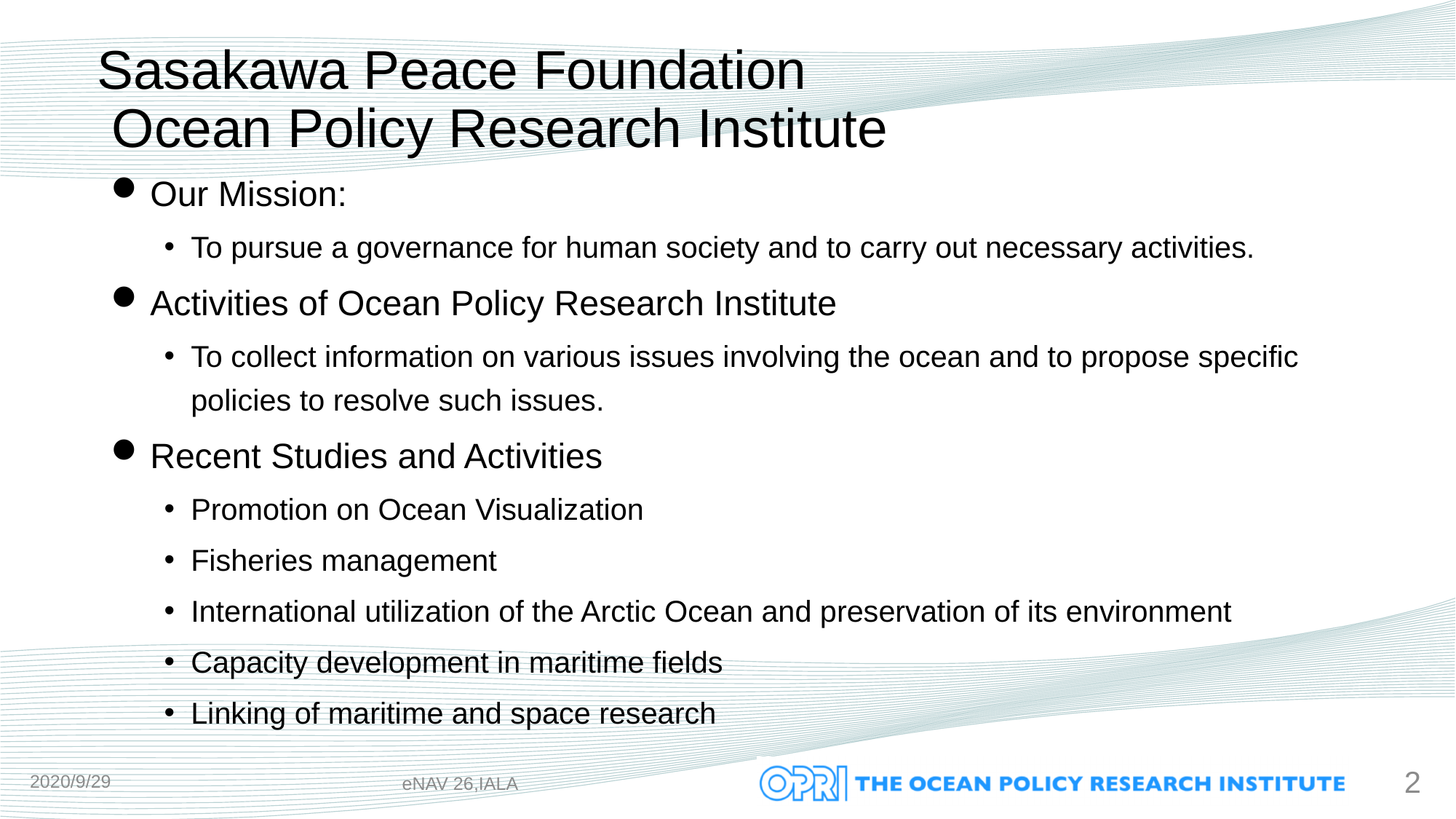

# Sasakawa Peace Foundation Ocean Policy Research Institute
 Our Mission:
To pursue a governance for human society and to carry out necessary activities.
 Activities of Ocean Policy Research Institute
To collect information on various issues involving the ocean and to propose specific policies to resolve such issues.
 Recent Studies and Activities
Promotion on Ocean Visualization
Fisheries management
International utilization of the Arctic Ocean and preservation of its environment
Capacity development in maritime fields
Linking of maritime and space research
2020/9/29
2
eNAV 26,IALA